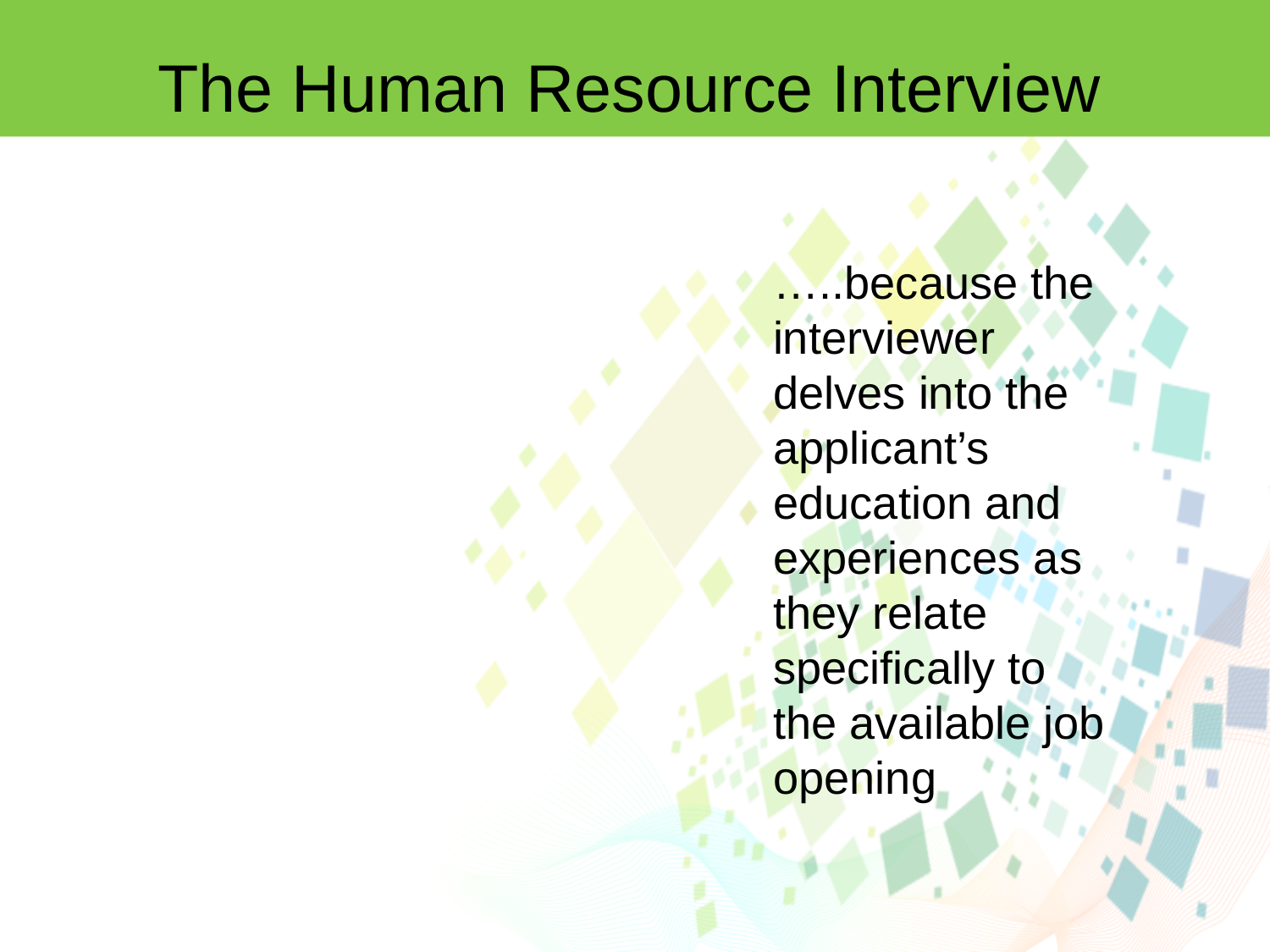

The Human Resource Interview
…..because the interviewer
delves into the applicant’s education and experiences as they relate specifically to
the available job opening